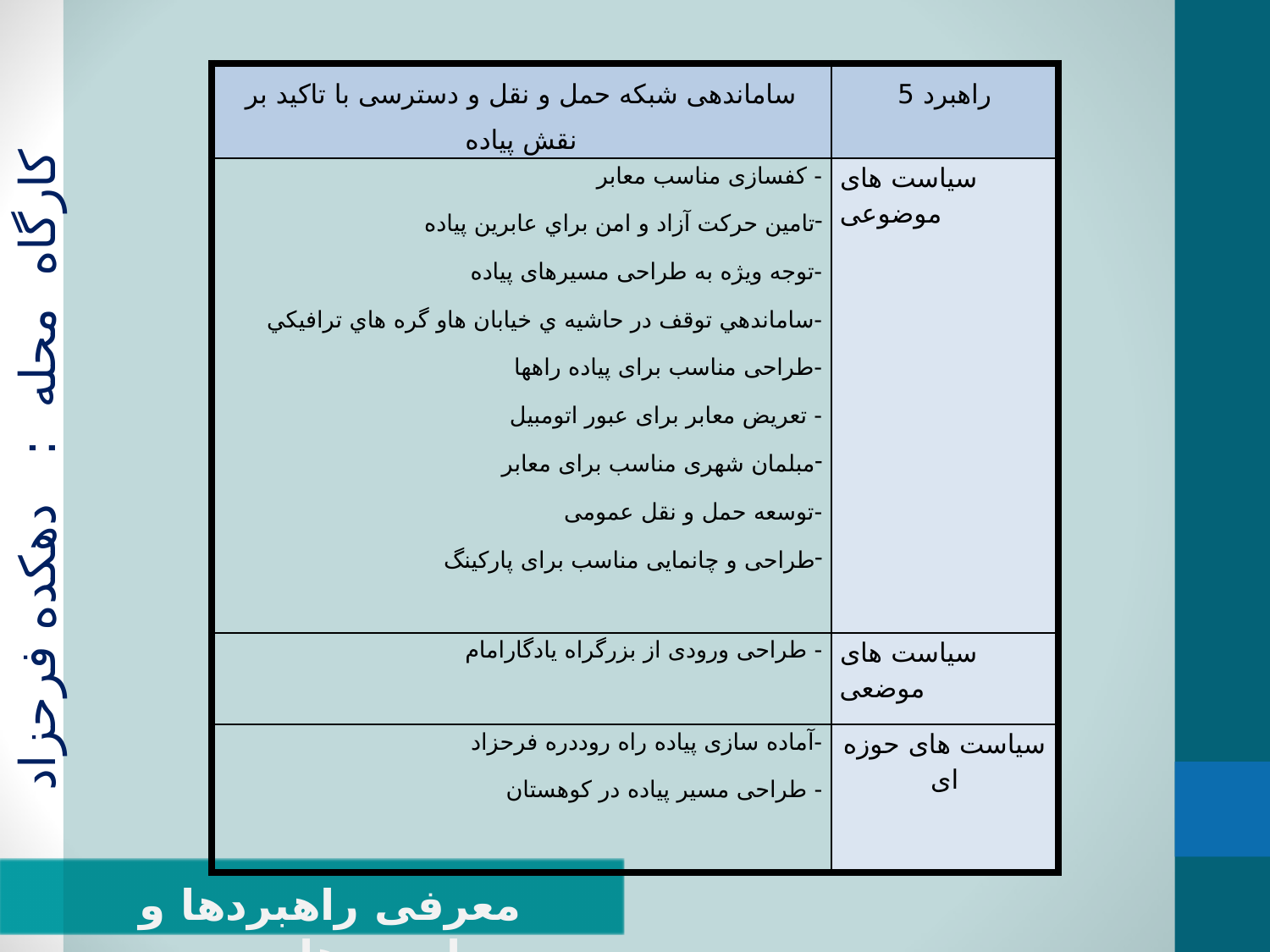

| ساماندهی شبکه حمل و نقل و دسترسی با تاکید بر نقش پیاده | راهبرد 5 |
| --- | --- |
| - کفسازی مناسب معابر تامين حركت آزاد و امن براي عابرين پياده -توجه ویژه به طراحی مسیرهای پیاده -ساماندهي توقف در حاشيه ي خيابان هاو گره هاي ترافيكي -طراحی مناسب برای پیاده راهها - تعریض معابر برای عبور اتومبیل مبلمان شهری مناسب برای معابر -توسعه حمل و نقل عمومی طراحی و چانمایی مناسب برای پارکینگ | سیاست های موضوعی |
| - طراحی ورودی از بزرگراه یادگارامام | سیاست های موضعی |
| -آماده سازی پیاده راه روددره فرحزاد - طراحی مسیر پیاده در کوهستان | سیاست های حوزه ای |
کارگاه  محله  :   دهکده فرحزاد

معرفی راهبردها و سیاست ها